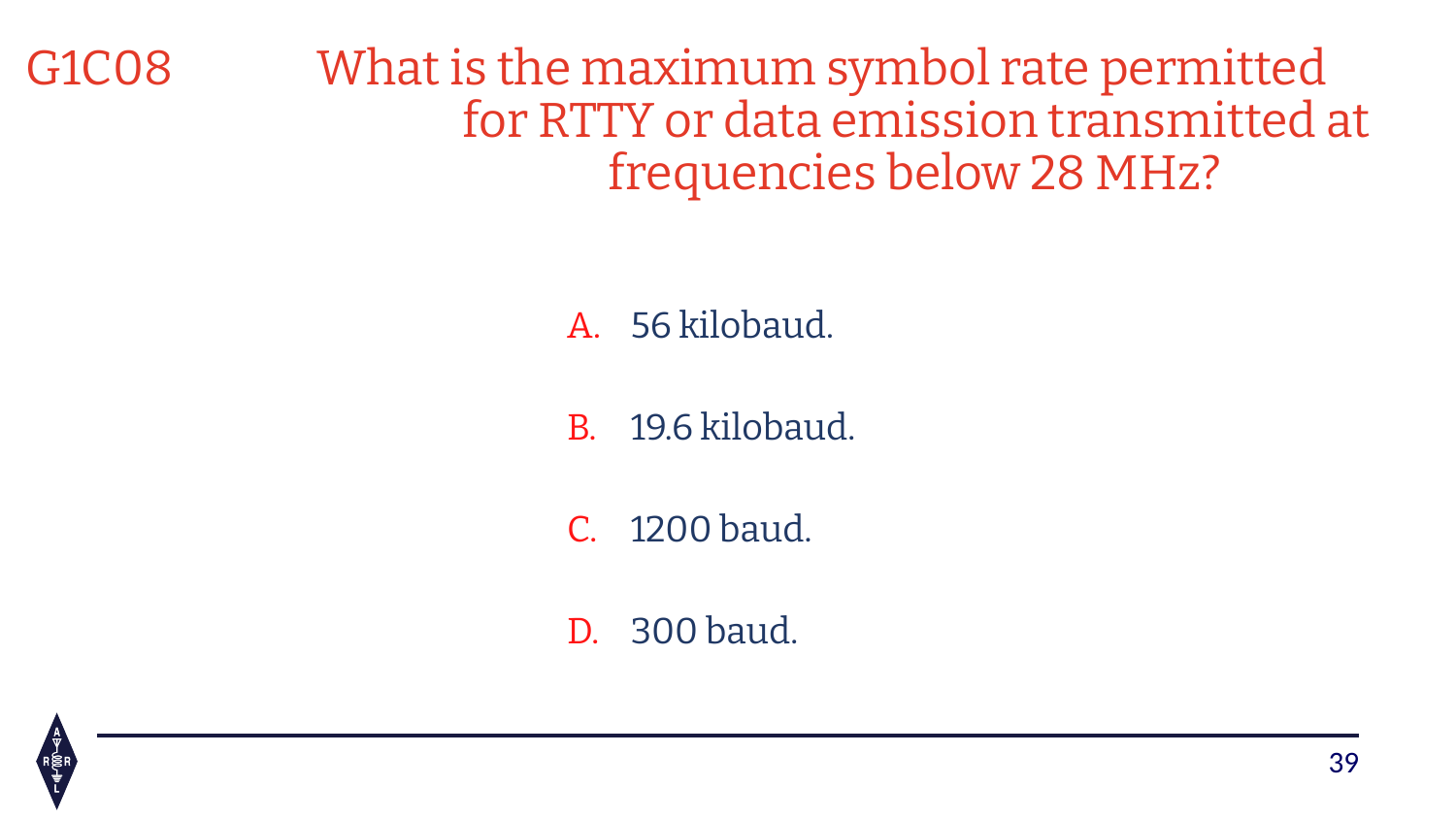

# G1C08	What is the maximum symbol rate permitted 			for RTTY or data emission transmitted at 				frequencies below 28 MHz?

56 kilobaud.

19.6 kilobaud.

1200 baud.

300 baud.
39